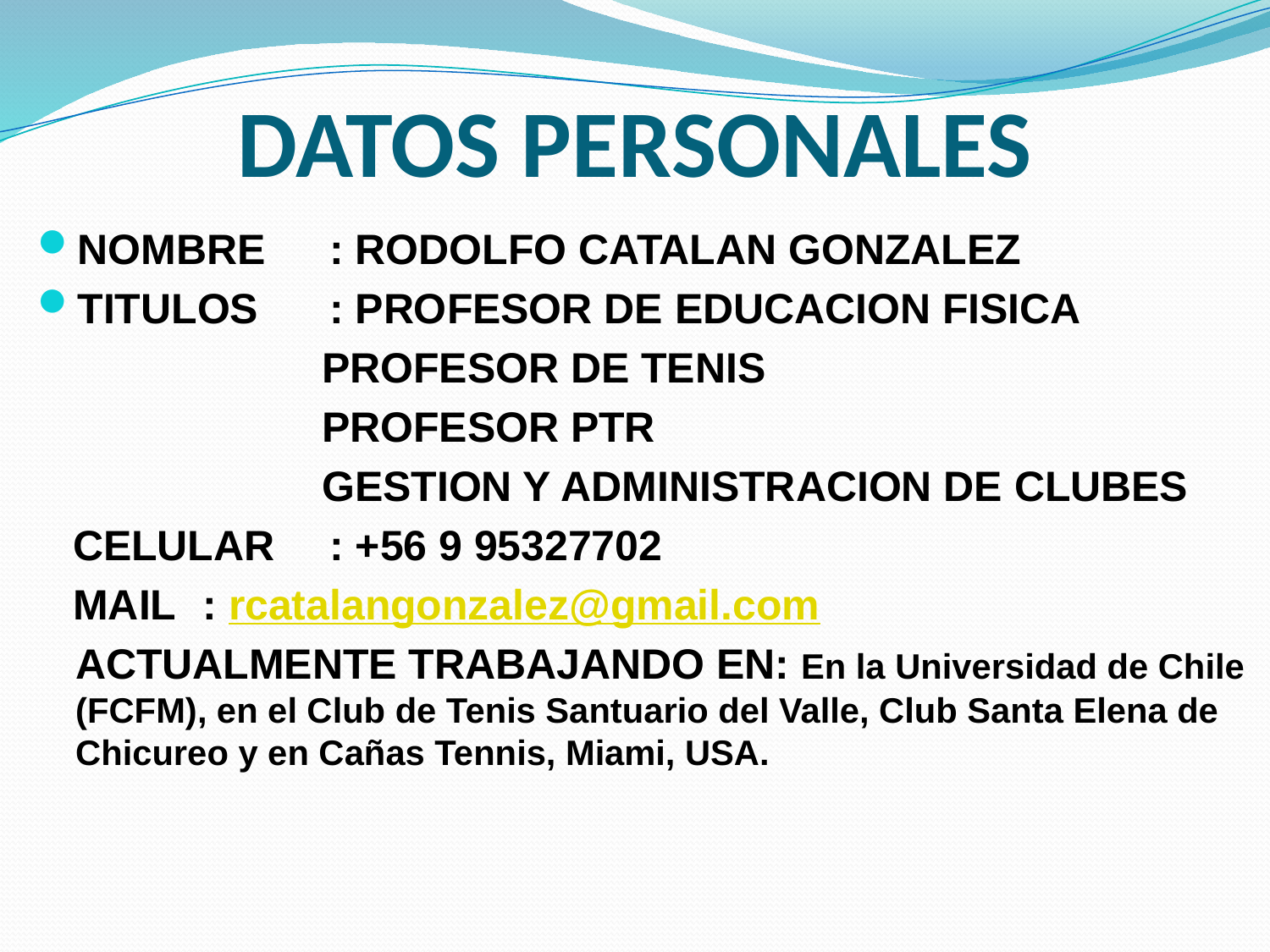

# DATOS PERSONALES
NOMBRE	: RODOLFO CATALAN GONZALEZ
TITULOS	: PROFESOR DE EDUCACION FISICA
                        PROFESOR DE TENIS
                        PROFESOR PTR
                        GESTION Y ADMINISTRACION DE CLUBES
   CELULAR	: +56 9 95327702
   MAIL	: rcatalangonzalez@gmail.com
	ACTUALMENTE TRABAJANDO EN: En la Universidad de Chile (FCFM), en el Club de Tenis Santuario del Valle, Club Santa Elena de Chicureo y en Cañas Tennis, Miami, USA.